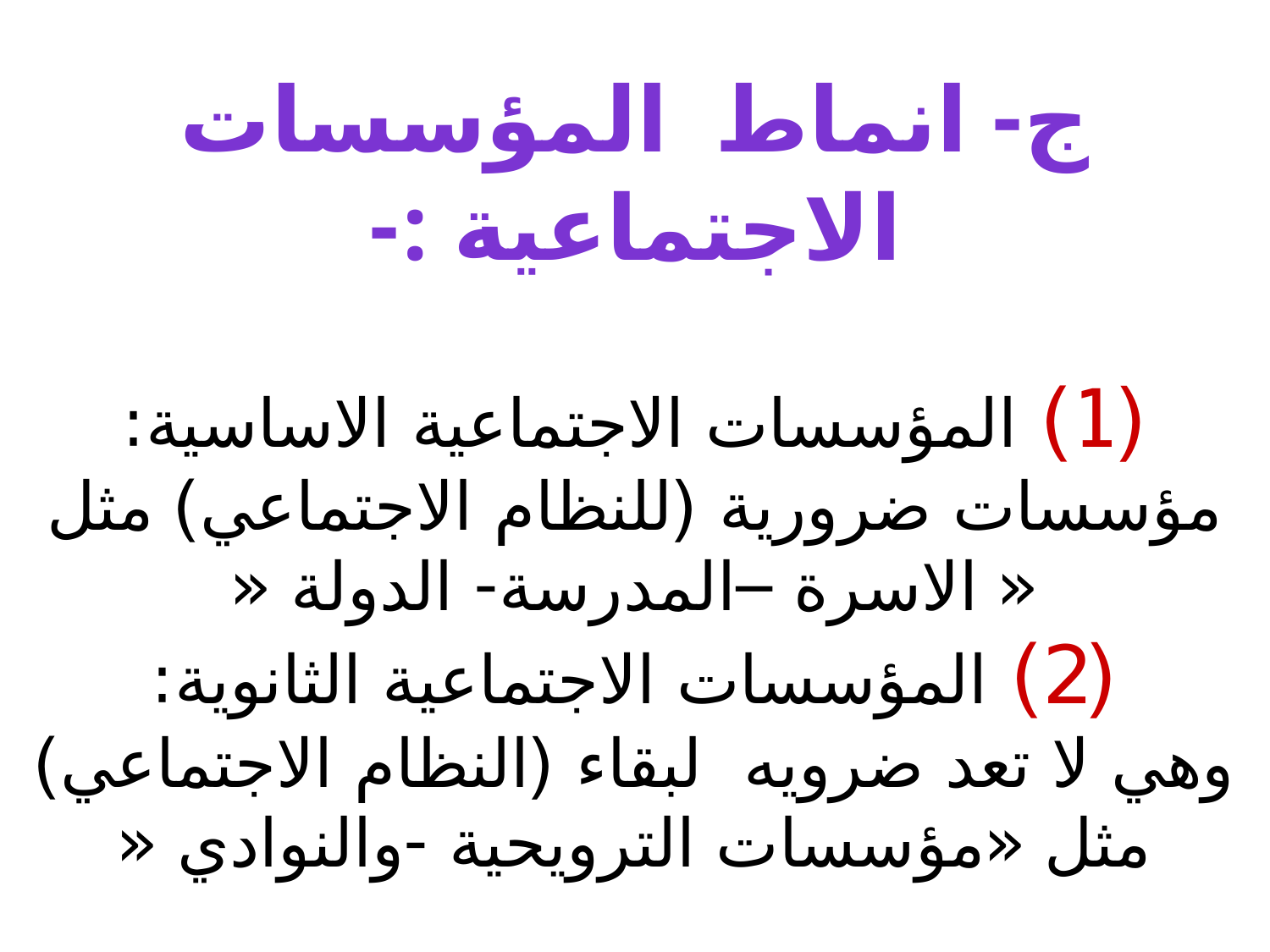

# ج- انماط  المؤسسات الاجتماعية :- (1) المؤسسات الاجتماعية الاساسية: مؤسسات ضرورية (للنظام الاجتماعي) مثل « الاسرة –المدرسة- الدولة « (2) المؤسسات الاجتماعية الثانوية: وهي لا تعد ضرويه  لبقاء (النظام الاجتماعي) مثل «مؤسسات الترويحية -والنوادي «